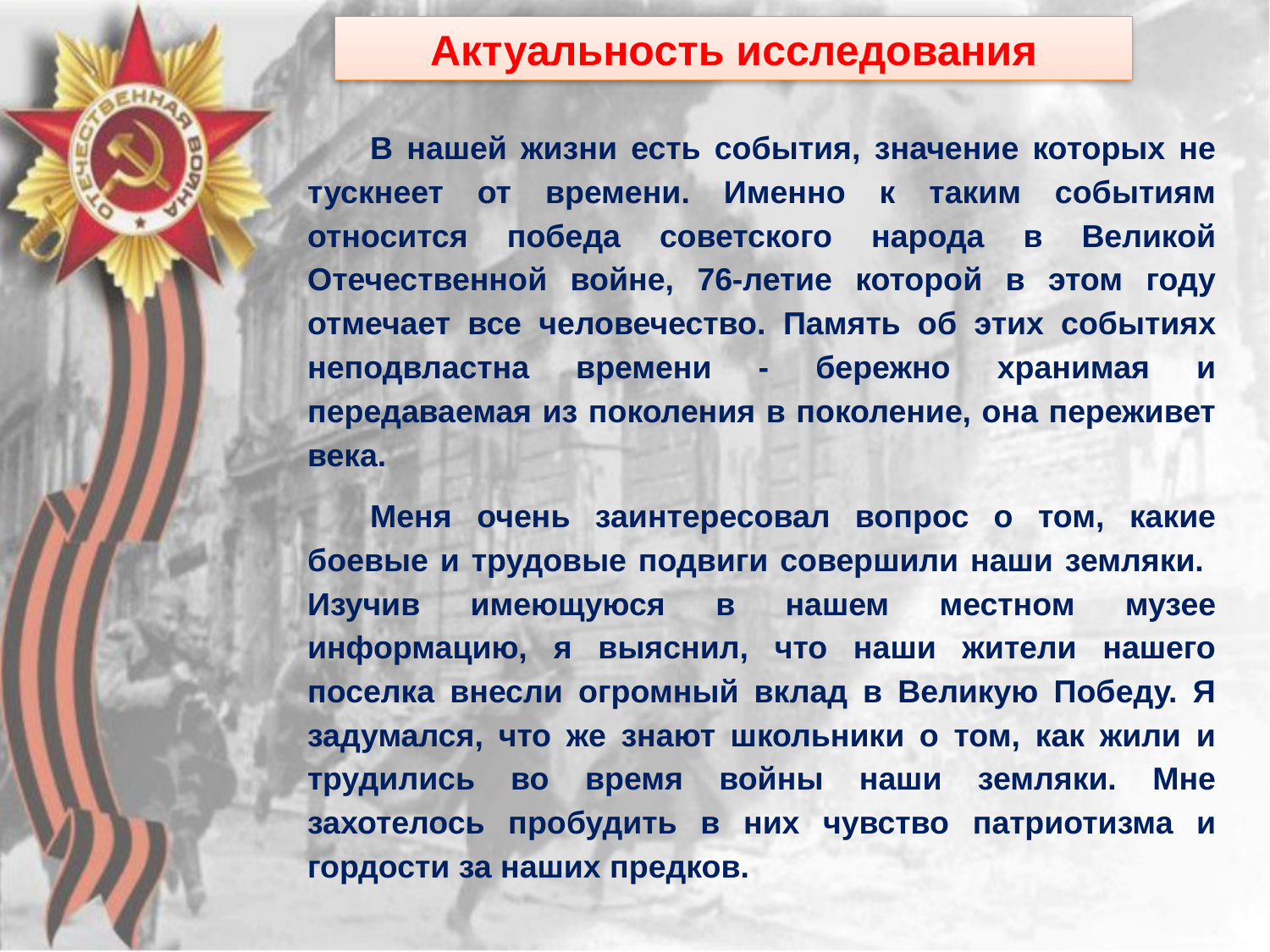

Актуальность исследования
В нашей жизни есть события, значение которых не тускнеет от времени. Именно к таким событиям относится победа советского народа в Великой Отечественной войне, 76-летие которой в этом году отмечает все человечество. Память об этих событиях неподвластна времени - бережно хранимая и передаваемая из поколения в поколение, она переживет века.
Меня очень заинтересовал вопрос о том, какие боевые и трудовые подвиги совершили наши земляки.  Изучив имеющуюся в нашем местном музее информацию, я выяснил, что наши жители нашего поселка внесли огромный вклад в Великую Победу. Я задумался, что же знают школьники о том, как жили и трудились во время войны наши земляки. Мне захотелось пробудить в них чувство патриотизма и гордости за наших предков.